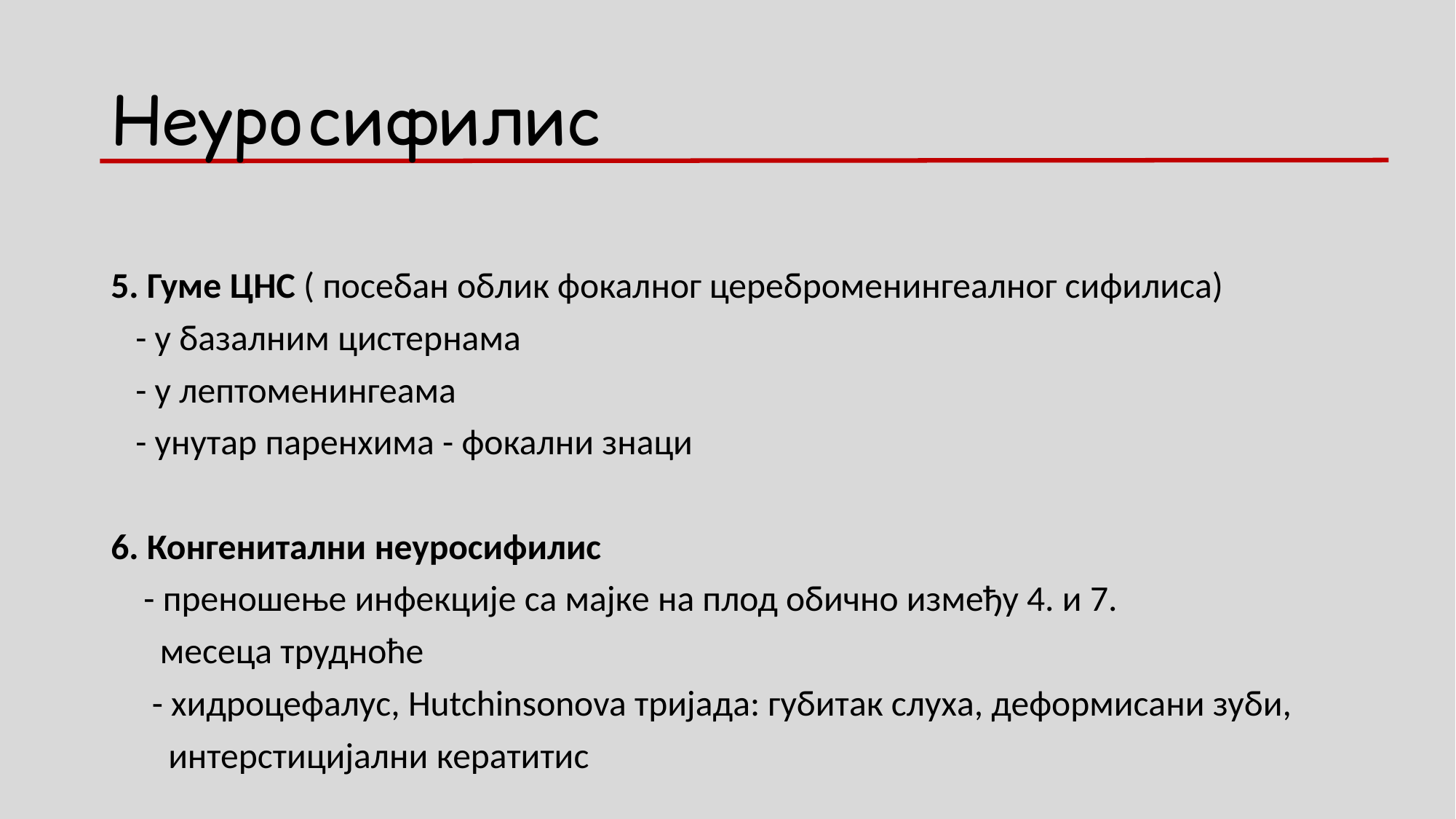

# Неуросифилис
5. Гуме ЦНС ( посебан облик фокалног цереброменингеалног сифилиса)
   - у базалним цистернама
   - у лептоменингеама
   - унутар паренхима - фокални знаци

6. Конгенитални неуросифилис
    - преношење инфекције са мајке на плод обично између 4. и 7.
      месеца трудноће
     - хидроцефалус, Hutchinsonova тријада: губитак слуха, деформисани зуби,
       интерстицијални кератитис